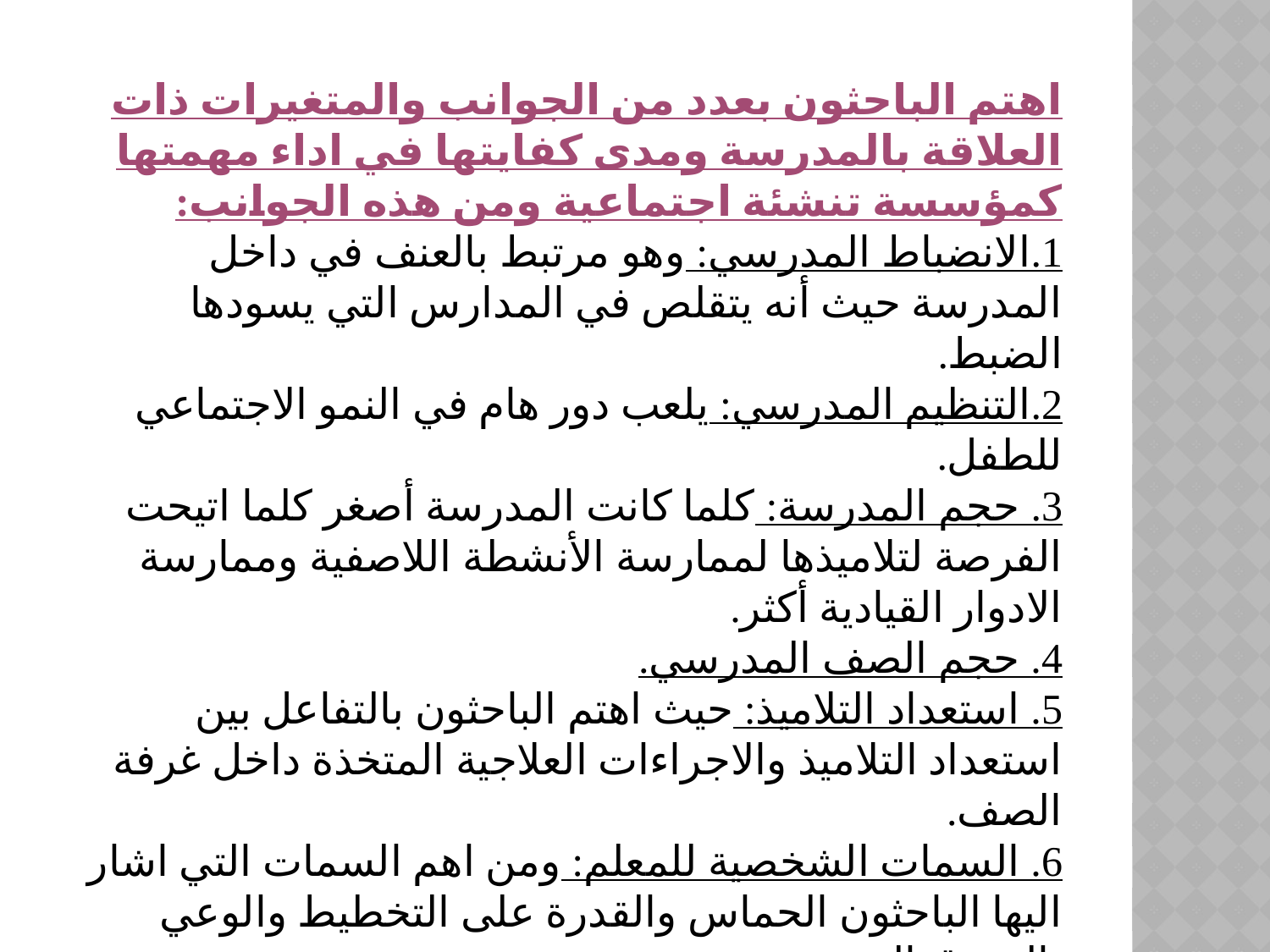

اهتم الباحثون بعدد من الجوانب والمتغيرات ذات العلاقة بالمدرسة ومدى كفايتها في اداء مهمتها كمؤسسة تنشئة اجتماعية ومن هذه الجوانب:
1.الانضباط المدرسي: وهو مرتبط بالعنف في داخل المدرسة حيث أنه يتقلص في المدارس التي يسودها الضبط.
2.التنظيم المدرسي: يلعب دور هام في النمو الاجتماعي للطفل.
3. حجم المدرسة: كلما كانت المدرسة أصغر كلما اتيحت الفرصة لتلاميذها لممارسة الأنشطة اللاصفية وممارسة الادوار القيادية أكثر.
4. حجم الصف المدرسي.
5. استعداد التلاميذ: حيث اهتم الباحثون بالتفاعل بين استعداد التلاميذ والاجراءات العلاجية المتخذة داخل غرفة الصف.
6. السمات الشخصية للمعلم: ومن اهم السمات التي اشار اليها الباحثون الحماس والقدرة على التخطيط والوعي بالفروق الفردية.
7. الخبرات المدرسية والتوافق النفسي الاجتماعي: بينت الدراسات أن طبيعة الخبرات المدرسية المقدمة للتلاميذ تلعب دور في توافقهم او عدم توافقهم من الناحية النفسية الاجتماعية.
8. الثواب والعقاب: اهتم الباحثون بانعكاساتها على التلاميذ.